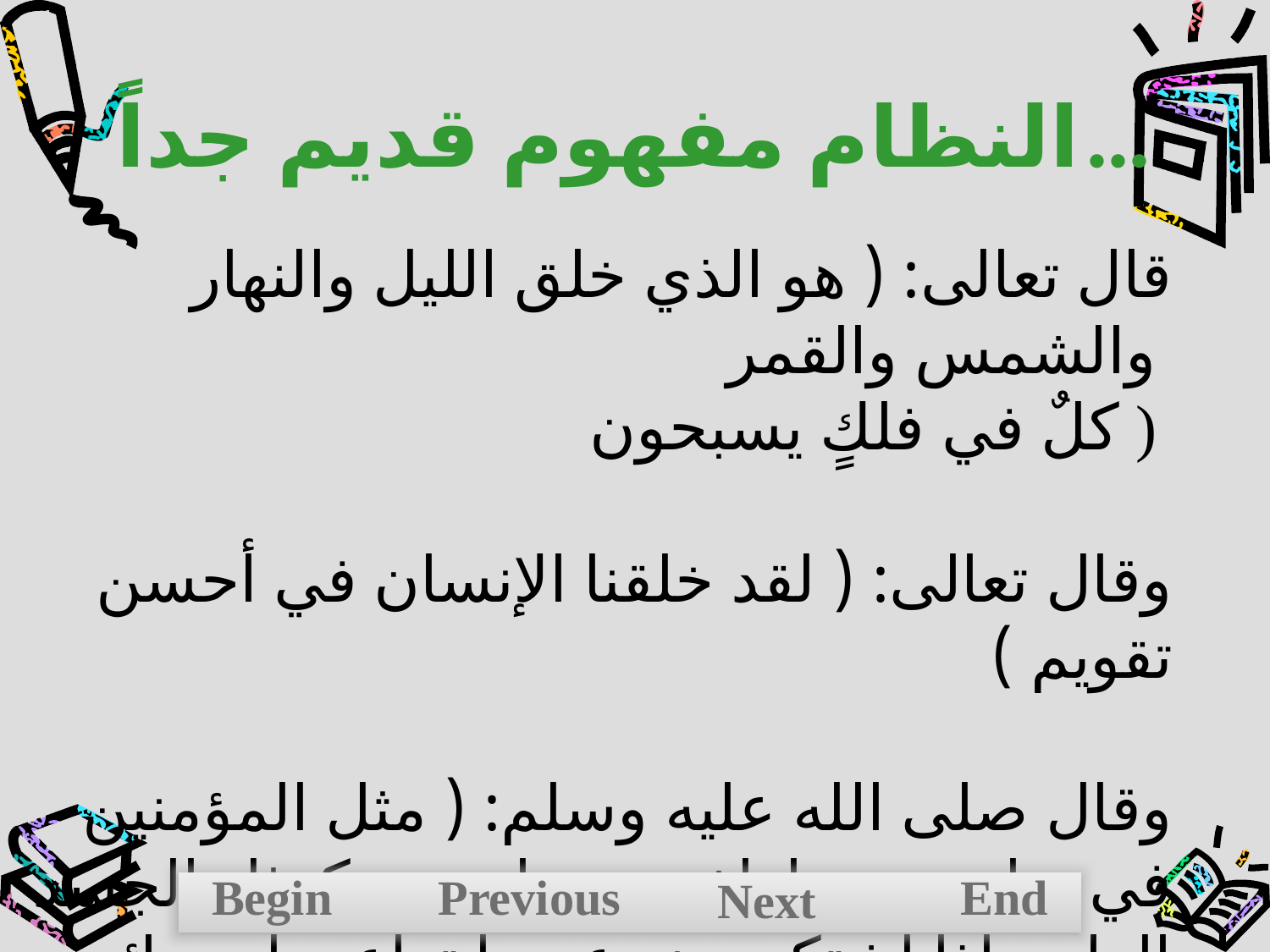

النظام مفهوم قديم جداً...
قال تعالى: ( هو الذي خلق الليل والنهار والشمس والقمر
كلٌ في فلكٍ يسبحون )

وقال تعالى: ( لقد خلقنا الإنسان في أحسن تقويم )

وقال صلى الله عليه وسلم: ( مثل المؤمنين في توادهم وتعاطفهم وتراحمهم كمثل الجسد الواحد إذا اشتكى منه عضوا تداعى له سائر الجسد بالسهر والحمى)
Begin
Previous
End
Next